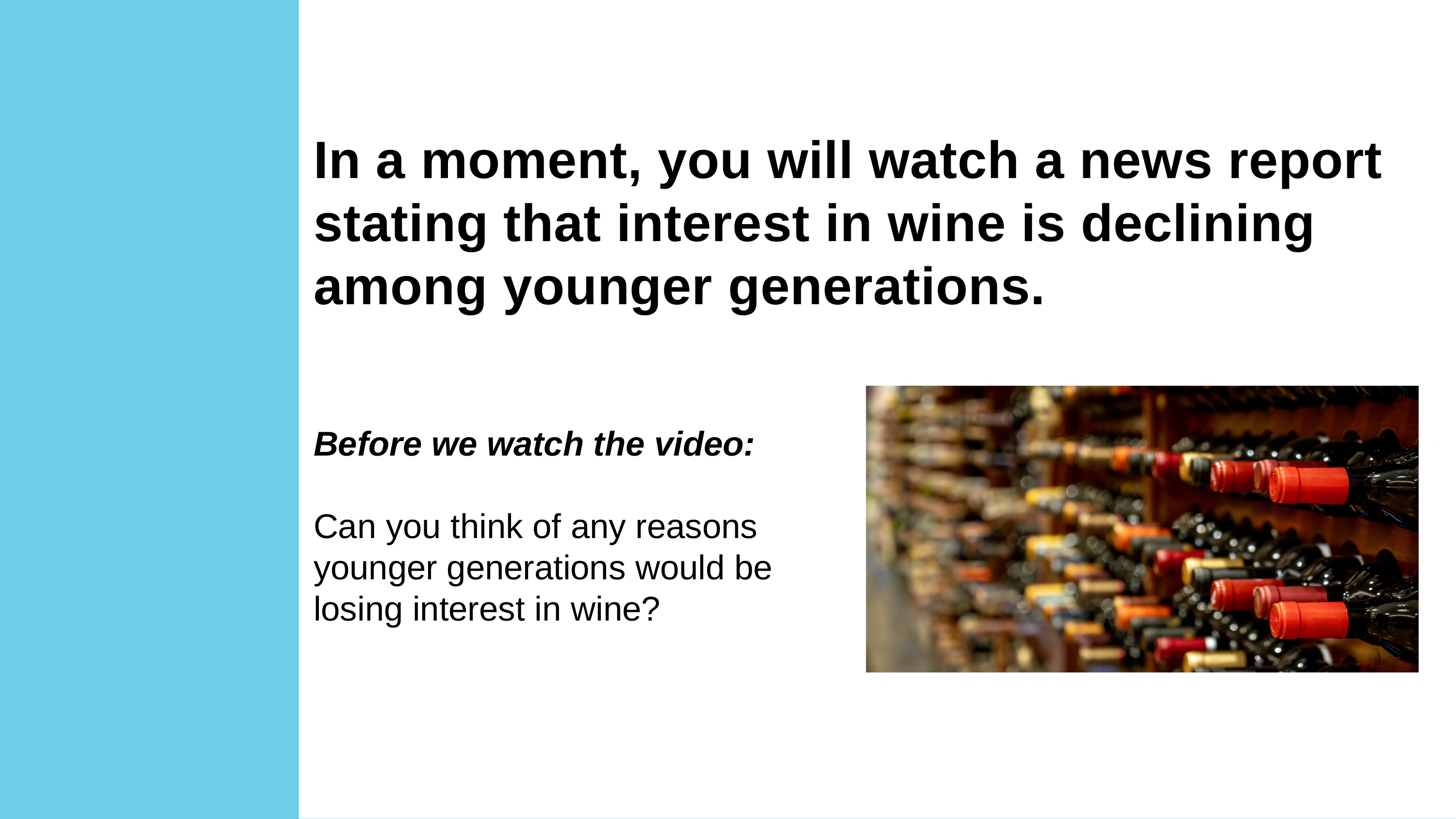

In a moment, you will watch a news report stating that interest in wine is declining among younger generations.

Before we watch the video:

Can you think of any reasons younger generations would be losing interest in wine?